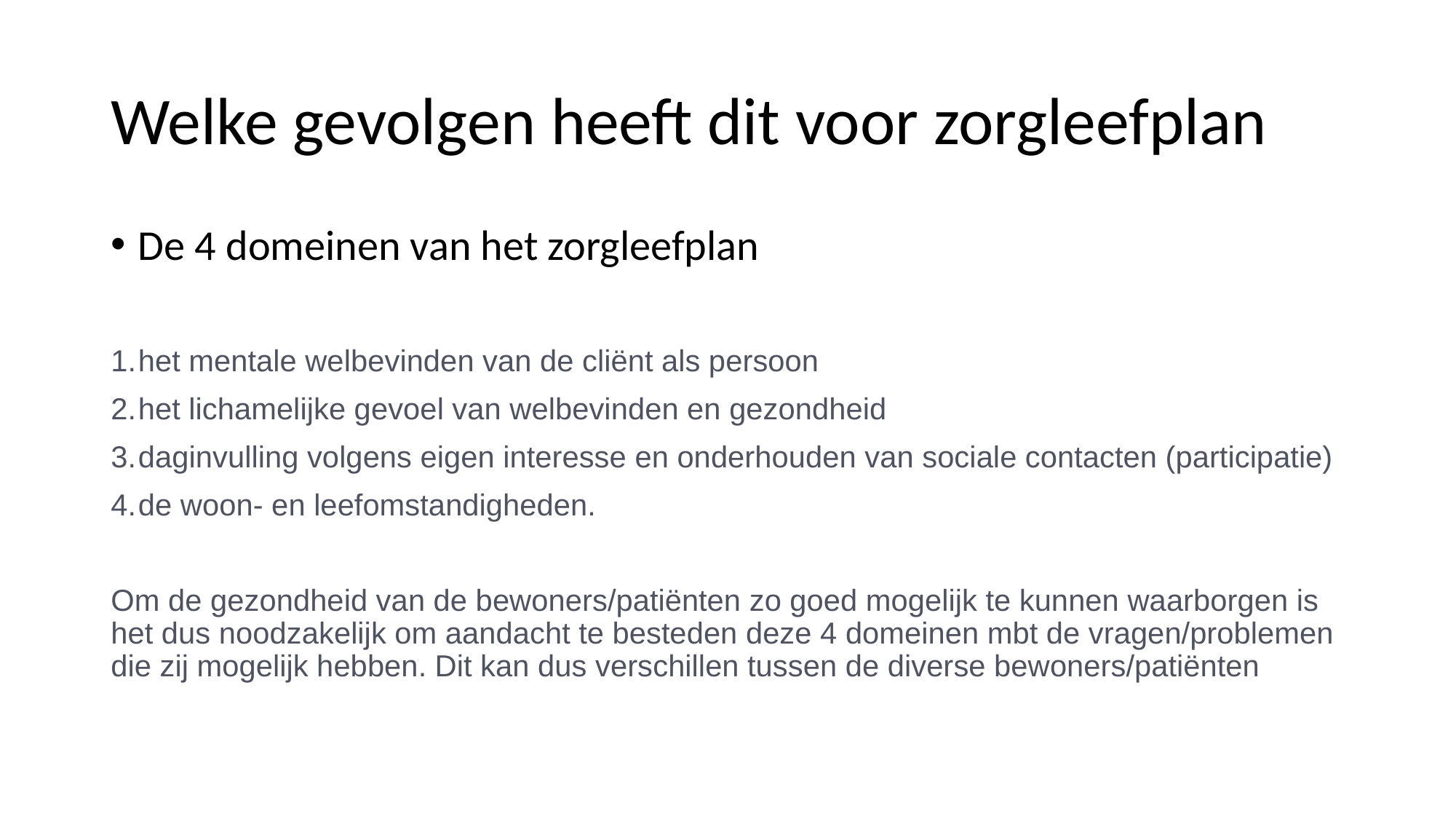

# Welke gevolgen heeft dit voor zorgleefplan
De 4 domeinen van het zorgleefplan

het mentale welbevinden van de cliënt als persoon
het lichamelijke gevoel van welbevinden en gezondheid
daginvulling volgens eigen interesse en onderhouden van sociale contacten (participatie)
de woon- en leefomstandigheden.

Om de gezondheid van de bewoners/patiënten zo goed mogelijk te kunnen waarborgen is het dus noodzakelijk om aandacht te besteden deze 4 domeinen mbt de vragen/problemen die zij mogelijk hebben. Dit kan dus verschillen tussen de diverse bewoners/patiënten